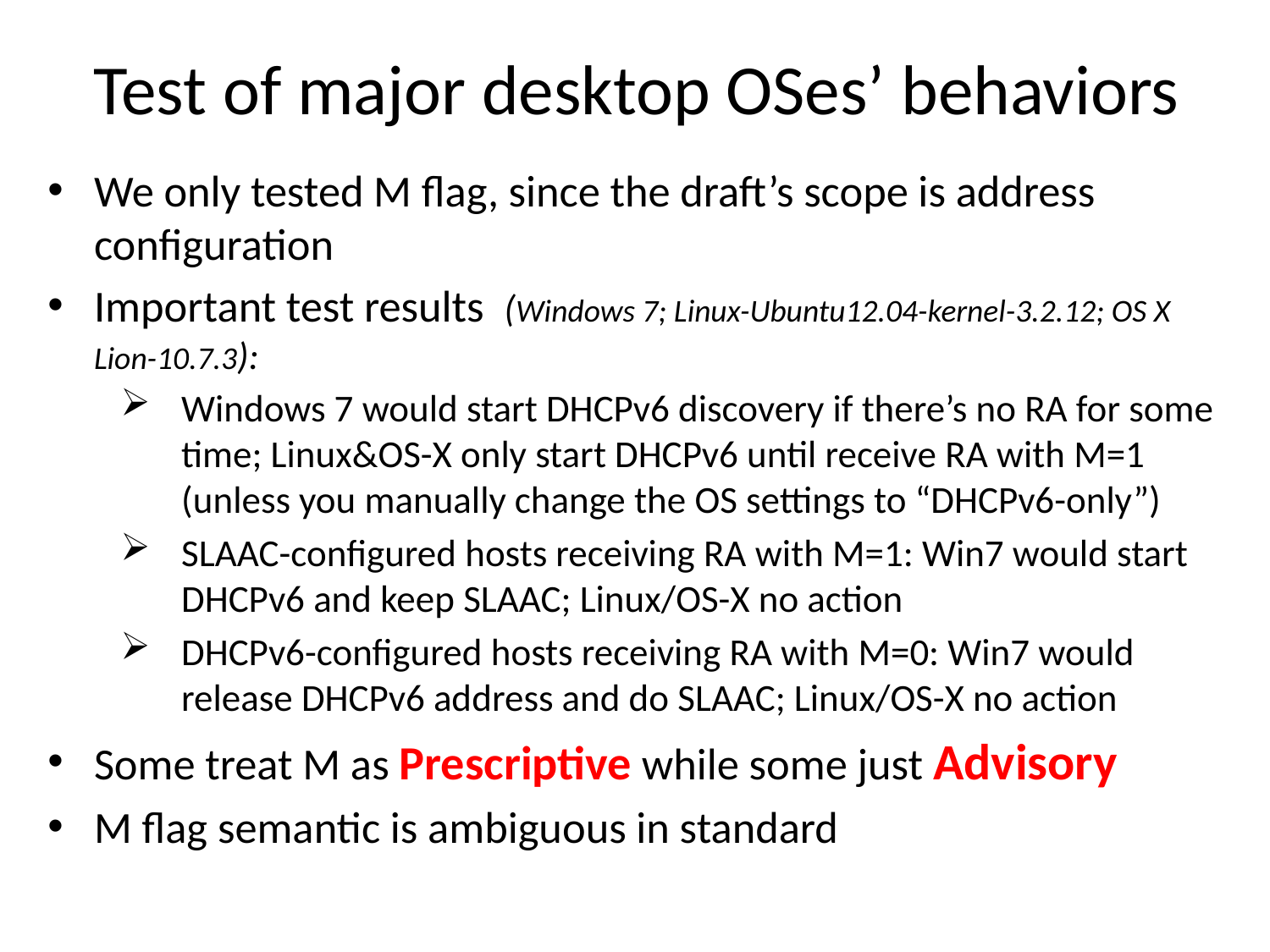

# Test of major desktop OSes’ behaviors
We only tested M flag, since the draft’s scope is address configuration
Important test results  (Windows 7; Linux-Ubuntu12.04-kernel-3.2.12; OS X Lion-10.7.3):
Windows 7 would start DHCPv6 discovery if there’s no RA for some time; Linux&OS-X only start DHCPv6 until receive RA with M=1 (unless you manually change the OS settings to “DHCPv6-only”)
SLAAC-configured hosts receiving RA with M=1: Win7 would start DHCPv6 and keep SLAAC; Linux/OS-X no action
DHCPv6-configured hosts receiving RA with M=0: Win7 would release DHCPv6 address and do SLAAC; Linux/OS-X no action
Some treat M as Prescriptive while some just Advisory
M flag semantic is ambiguous in standard